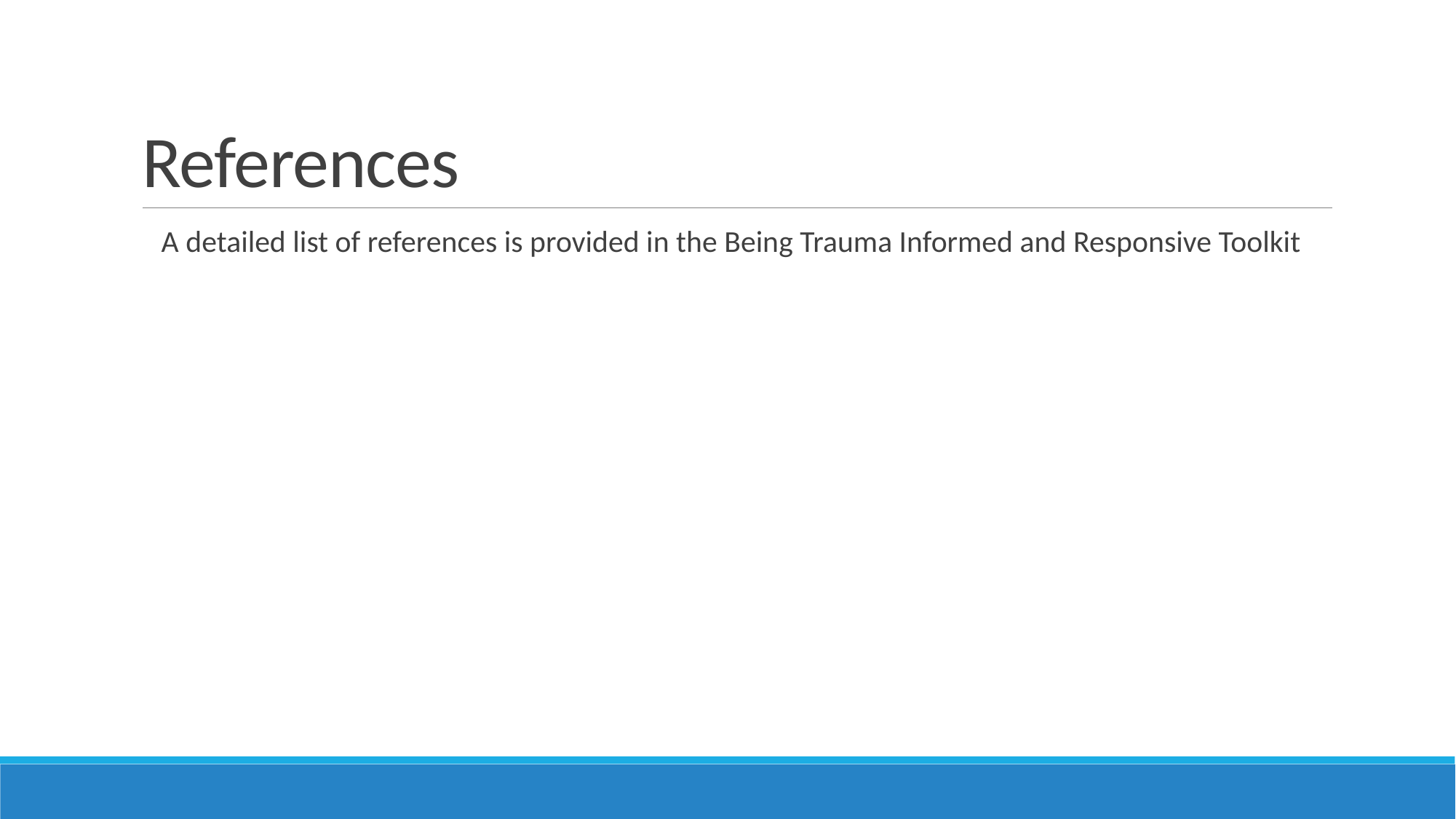

# References
A detailed list of references is provided in the Being Trauma Informed and Responsive Toolkit